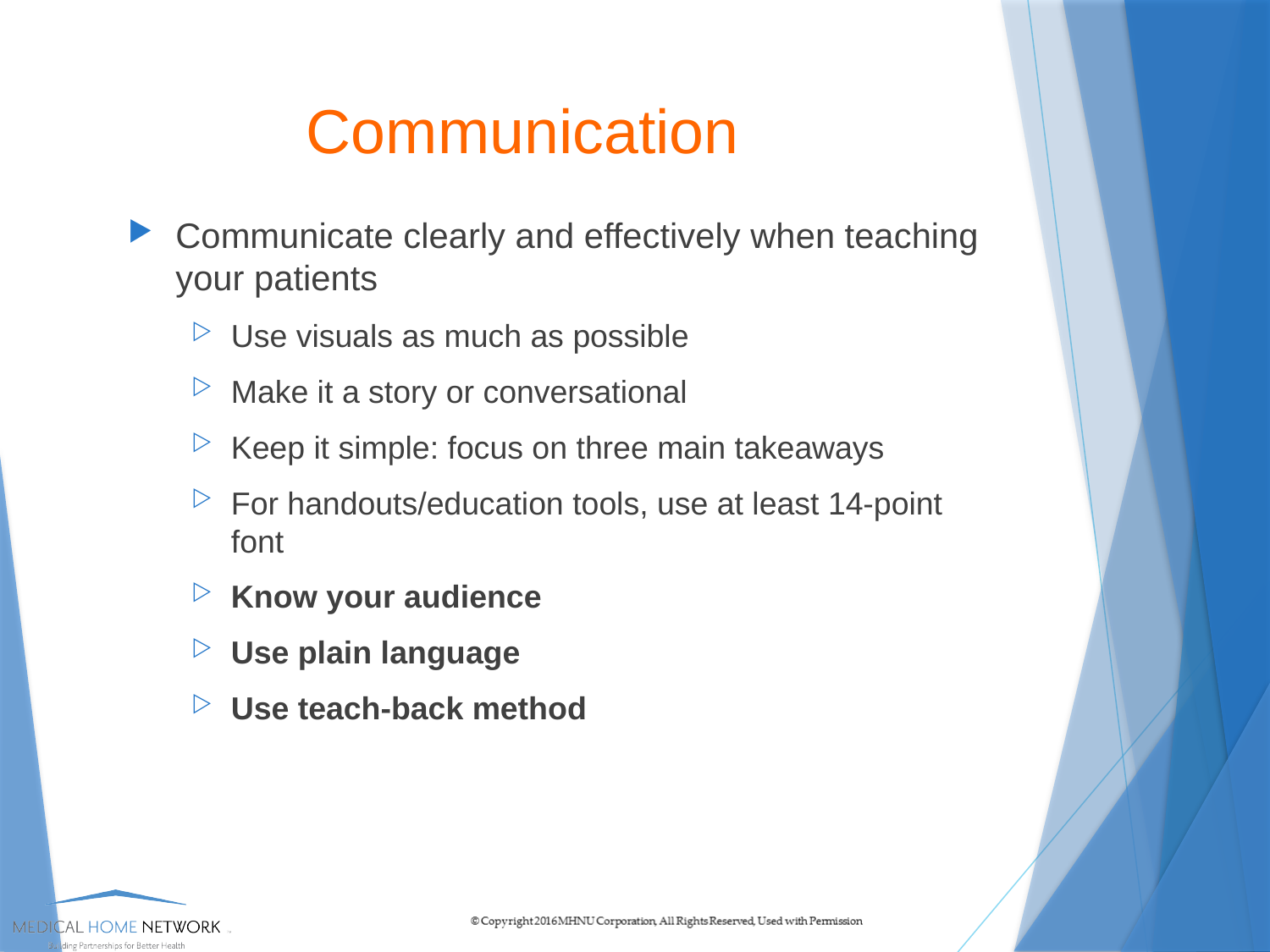

# Communication
Communicate clearly and effectively when teaching your patients
Use visuals as much as possible
Make it a story or conversational
Keep it simple: focus on three main takeaways
For handouts/education tools, use at least 14-point font
Know your audience
Use plain language
Use teach-back method